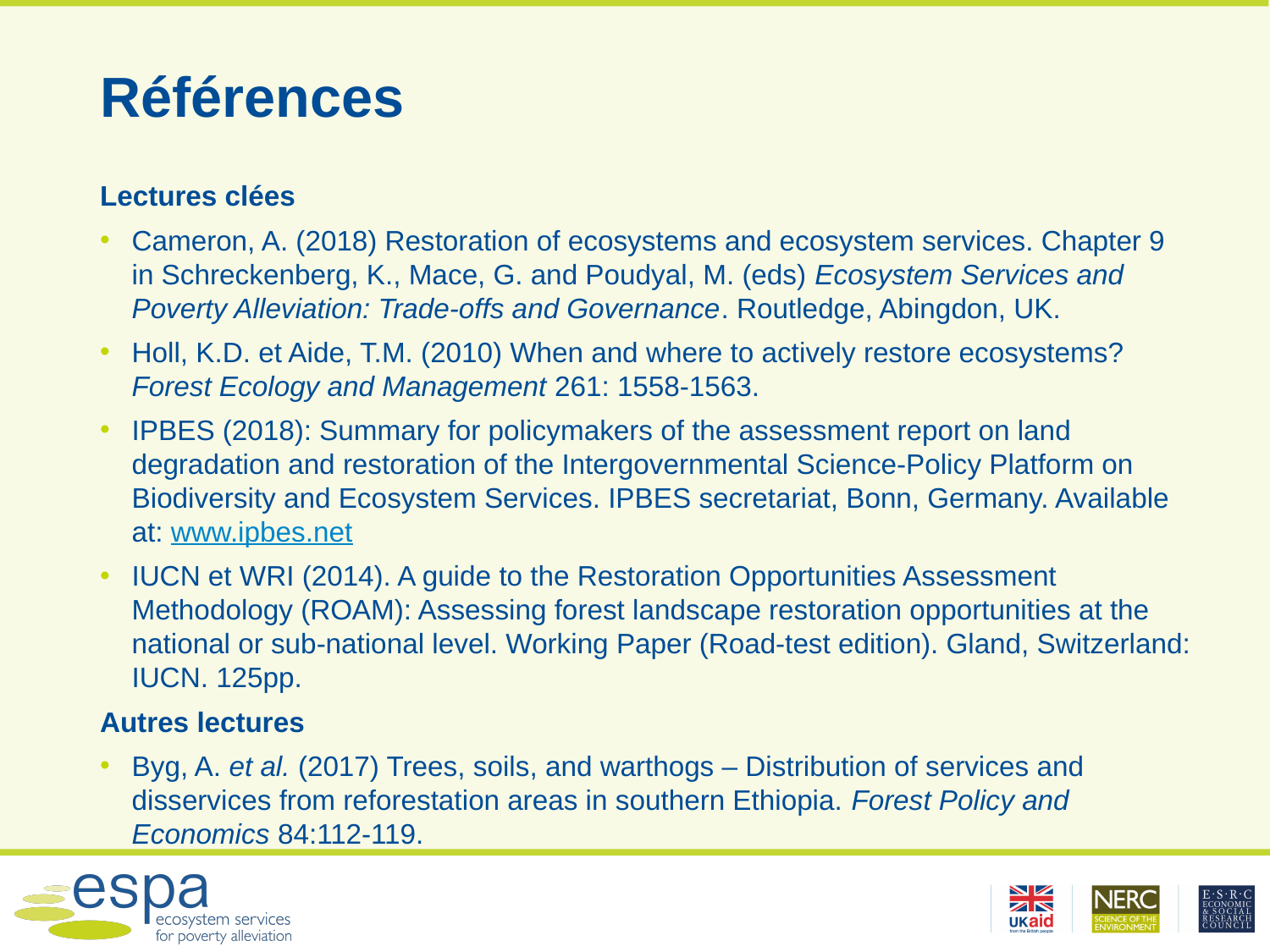

# Références
Lectures clées
Cameron, A. (2018) Restoration of ecosystems and ecosystem services. Chapter 9 in Schreckenberg, K., Mace, G. and Poudyal, M. (eds) Ecosystem Services and Poverty Alleviation: Trade-offs and Governance. Routledge, Abingdon, UK.
Holl, K.D. et Aide, T.M. (2010) When and where to actively restore ecosystems? Forest Ecology and Management 261: 1558-1563.
IPBES (2018): Summary for policymakers of the assessment report on land degradation and restoration of the Intergovernmental Science-Policy Platform on Biodiversity and Ecosystem Services. IPBES secretariat, Bonn, Germany. Available at: www.ipbes.net
IUCN et WRI (2014). A guide to the Restoration Opportunities Assessment Methodology (ROAM): Assessing forest landscape restoration opportunities at the national or sub-national level. Working Paper (Road-test edition). Gland, Switzerland: IUCN. 125pp.
Autres lectures
Byg, A. et al. (2017) Trees, soils, and warthogs – Distribution of services and disservices from reforestation areas in southern Ethiopia. Forest Policy and Economics 84:112-119.